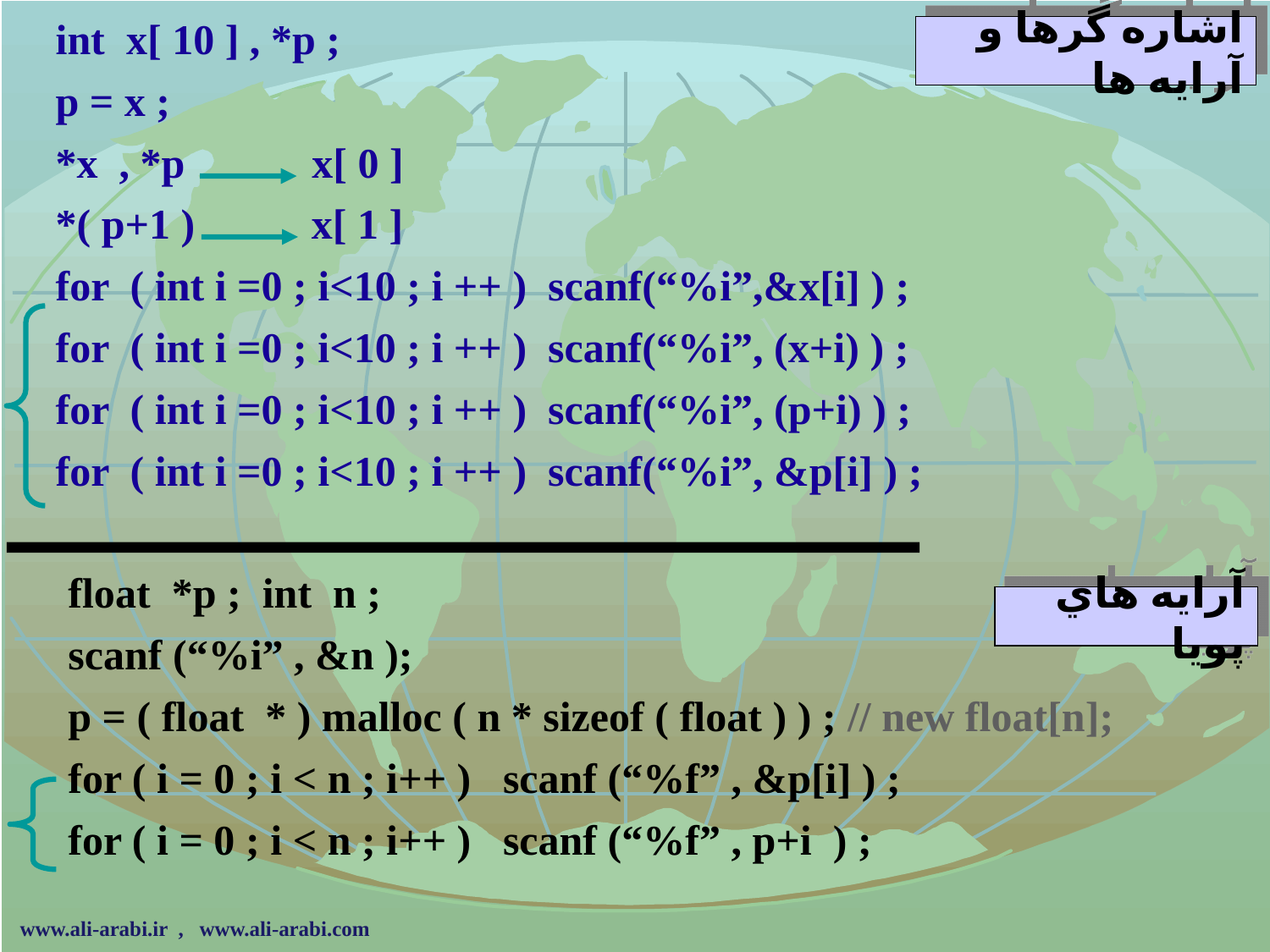

int  x[ 10 ] , *p ;
p = x ;
*x  , *p            x[ 0 ]
*( p+1 )           x[ 1 ]
for  ( int i =0 ; i<10 ; i ++ )  scanf(“%i”,&x[i] ) ;
for  ( int i =0 ; i<10 ; i ++ )  scanf(“%i”, (x+i) ) ;
for  ( int i =0 ; i<10 ; i ++ )  scanf(“%i”, (p+i) ) ;
for  ( int i =0 ; i<10 ; i ++ )  scanf(“%i”, &p[i] ) ;

# اشاره گرها و آرايه ها

float  *p ;  int  n ;
scanf (“%i” , &n );
p = ( float  * ) malloc ( n * sizeof ( float ) ) ; // new float[n];
for ( i = 0 ; i < n ; i++ )   scanf (“%f” , &p[i] ) ;
for ( i = 0 ; i < n ; i++ )   scanf (“%f” , p+i  ) ;

آرايه هاي پويا